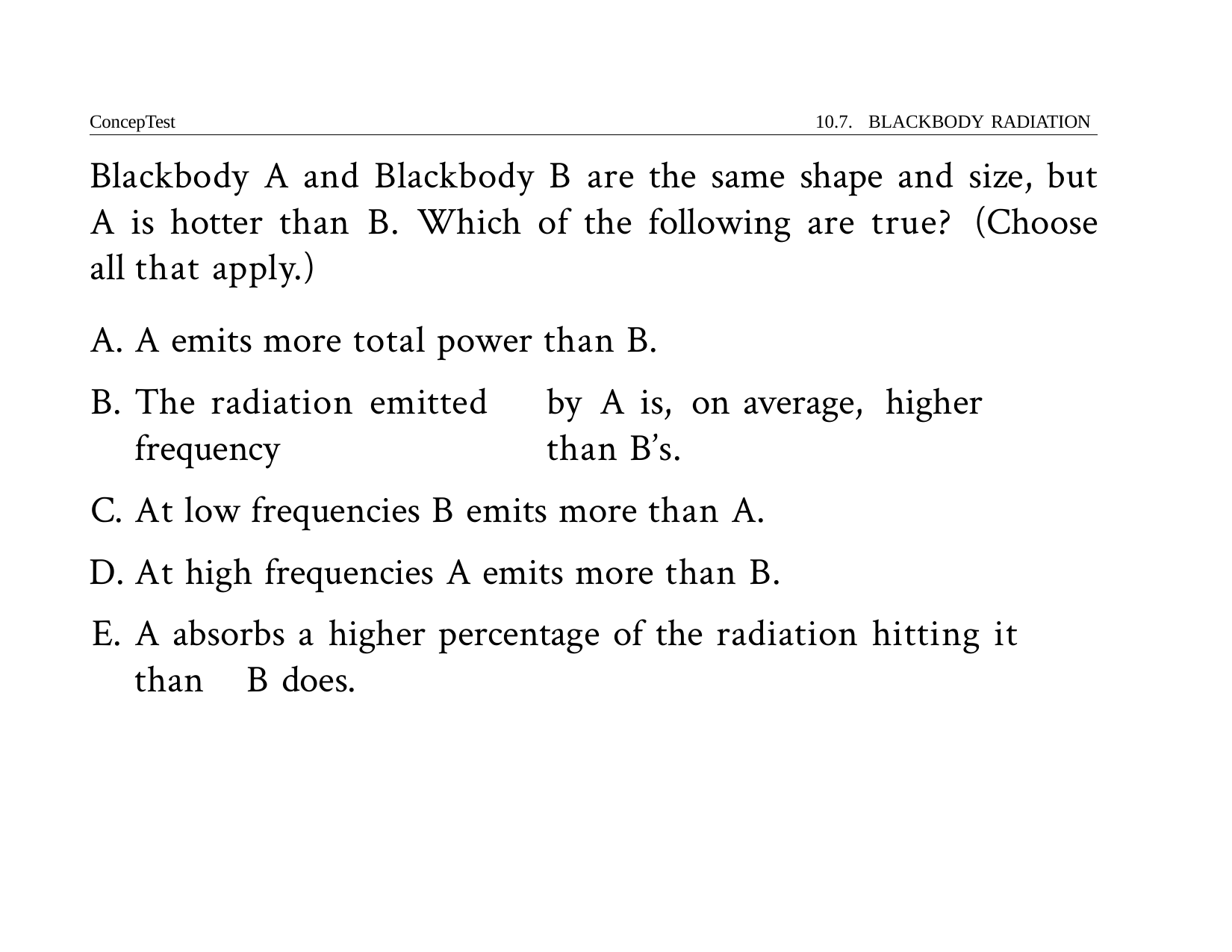

ConcepTest	10.7.  BLACKBODY RADIATION

# Blackbody A and Blackbody B are the same shape and size, but A is hotter than B. Which of the following are true? (Choose all that apply.)
A emits more total power than B.
The radiation emitted	by	A is,	on average,	higher frequency 	than B’s.
At low frequencies B emits more than A.
At high frequencies A emits more than B.
A absorbs a higher percentage of the radiation hitting it than 	B does.